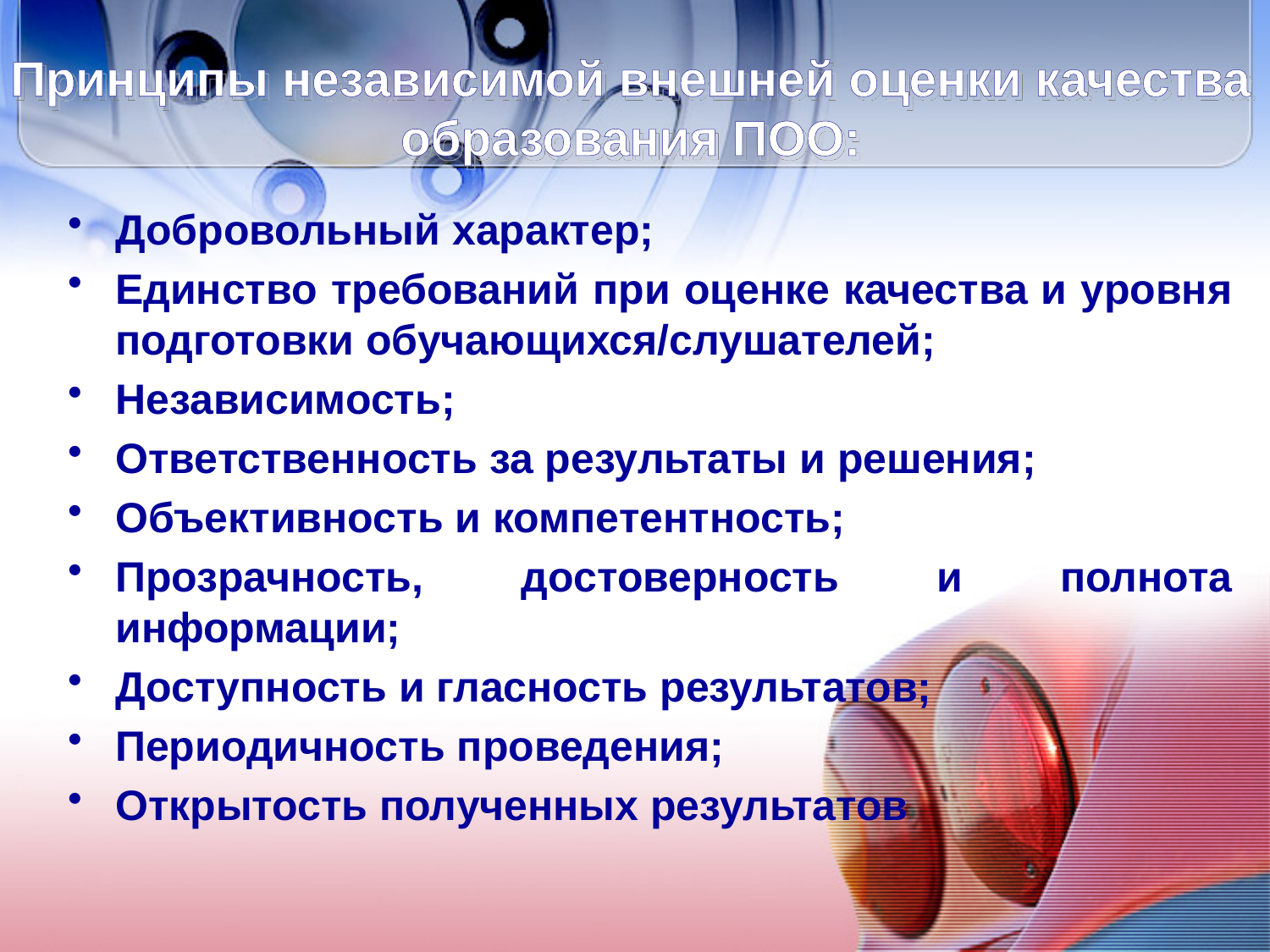

# Принципы независимой внешней оценки качества образования ПОО:
Добровольный характер;
Единство требований при оценке качества и уровня подготовки обучающихся/слушателей;
Независимость;
Ответственность за результаты и решения;
Объективность и компетентность;
Прозрачность, достоверность и полнота информации;
Доступность и гласность результатов;
Периодичность проведения;
Открытость полученных результатов